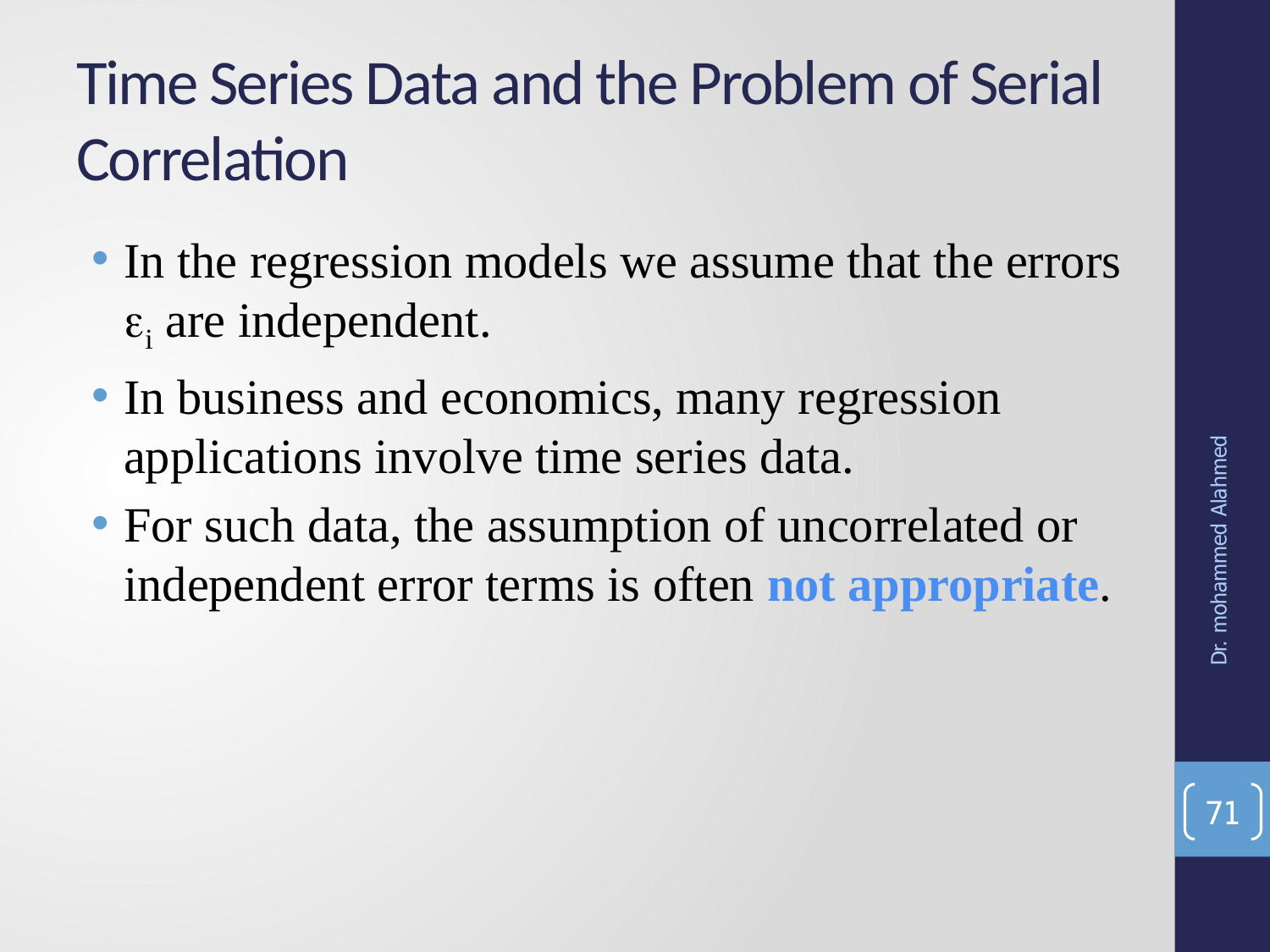

# Time Series Data and the Problem of Serial Correlation
In the regression models we assume that the errors εi are independent.
In business and economics, many regression applications involve time series data.
For such data, the assumption of uncorrelated or independent error terms is often not appropriate.
Dr. mohammed Alahmed
71